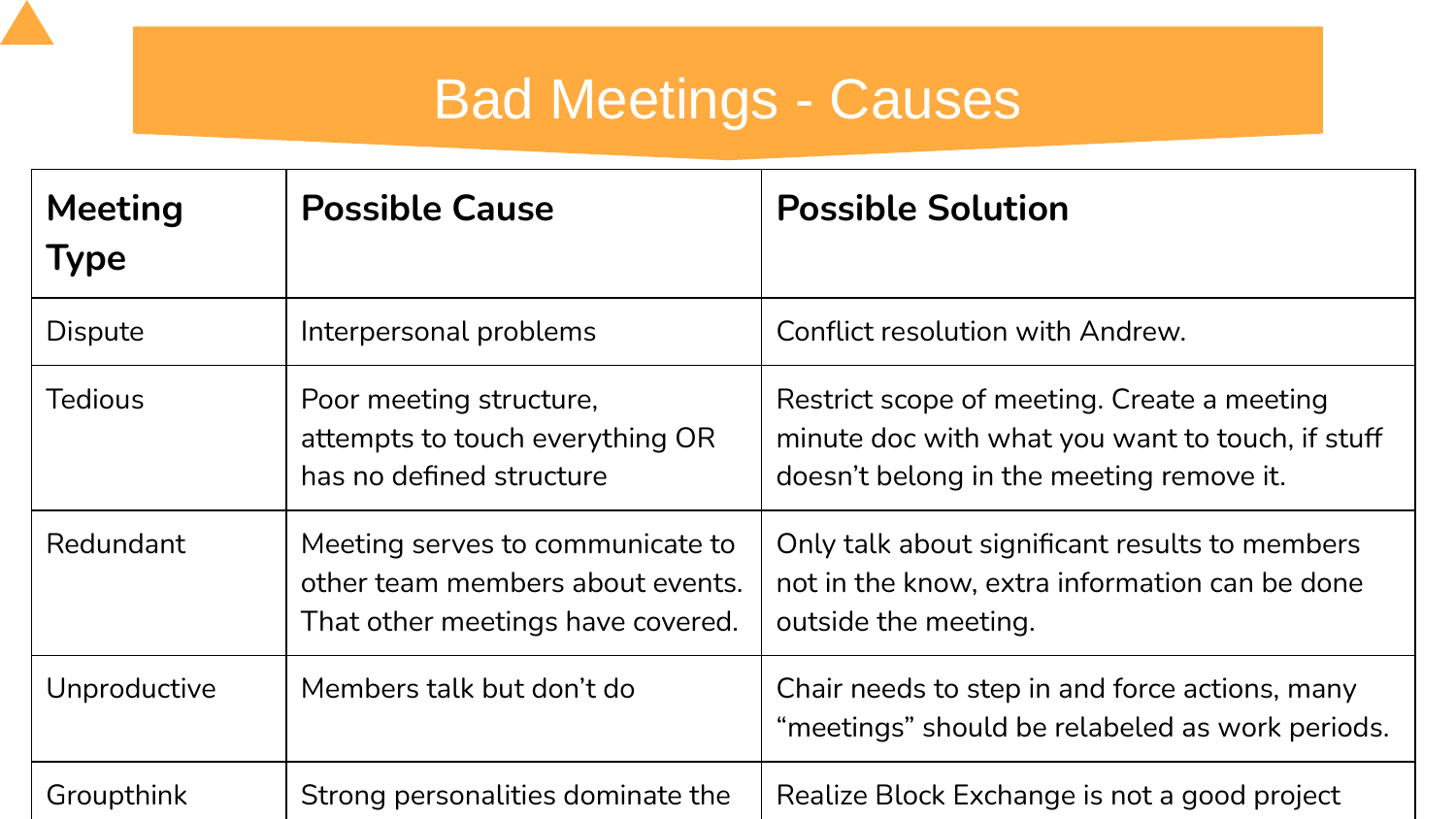

# Bad Meetings - Causes
| Meeting Type | Possible Cause | Possible Solution |
| --- | --- | --- |
| Dispute | Interpersonal problems | Conflict resolution with Andrew. |
| Tedious | Poor meeting structure, attempts to touch everything OR has no defined structure | Restrict scope of meeting. Create a meeting minute doc with what you want to touch, if stuff doesn’t belong in the meeting remove it. |
| Redundant | Meeting serves to communicate to other team members about events. That other meetings have covered. | Only talk about significant results to members not in the know, extra information can be done outside the meeting. |
| Unproductive | Members talk but don’t do | Chair needs to step in and force actions, many “meetings” should be relabeled as work periods. |
| Groupthink | Strong personalities dominate the conversation “TOM” | Realize Block Exchange is not a good project name, and returning/loud members are also dumb, you can talk too. Stand your ground. |